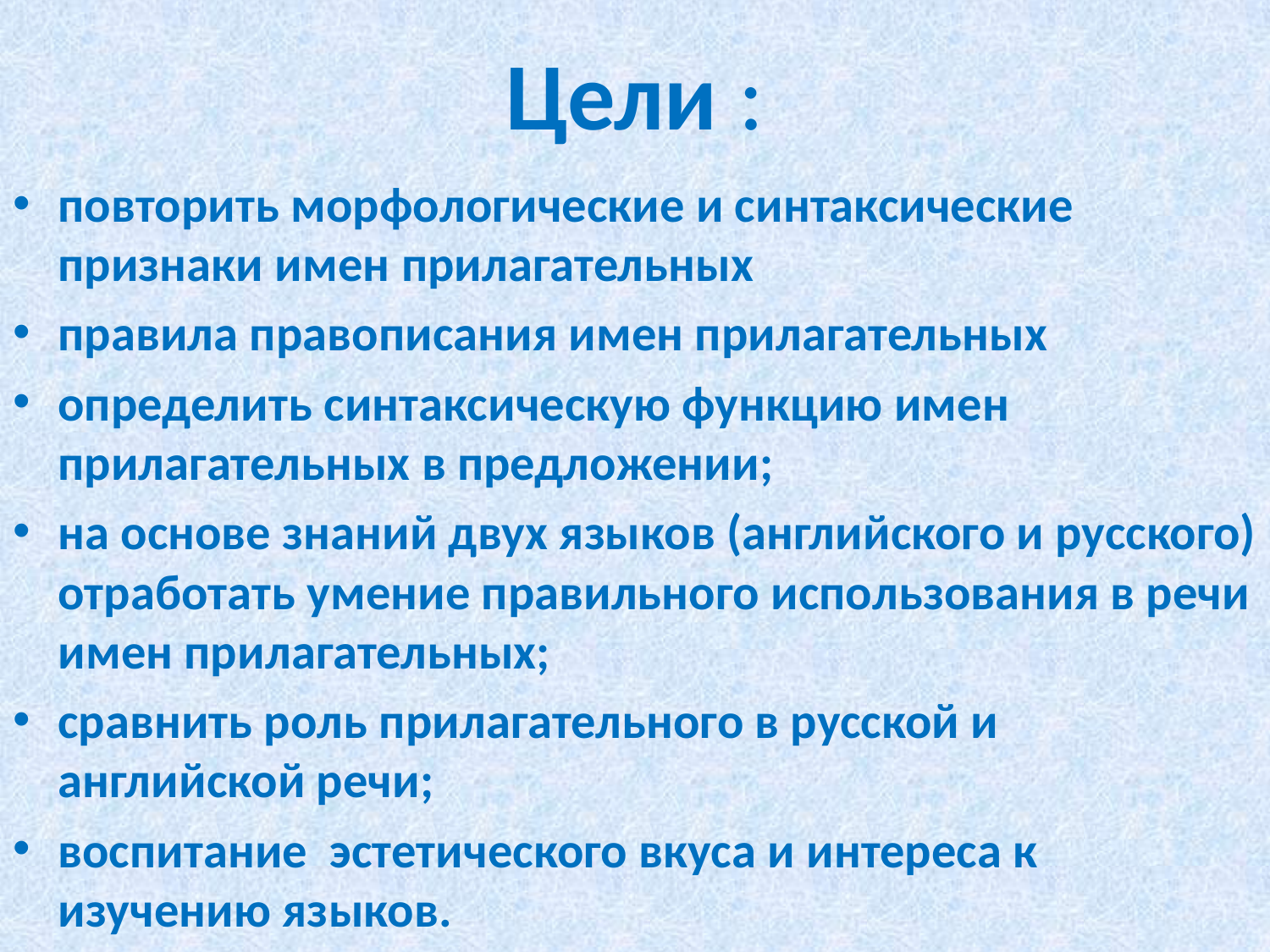

# Цели :
повторить морфологические и синтаксические признаки имен прилагательных
правила правописания имен прилагательных
определить синтаксическую функцию имен прилагательных в предложении;
на основе знаний двух языков (английского и русского) отработать умение правильного использования в речи имен прилагательных;
сравнить роль прилагательного в русской и английской речи;
воспитание  эстетического вкуса и интереса к изучению языков.